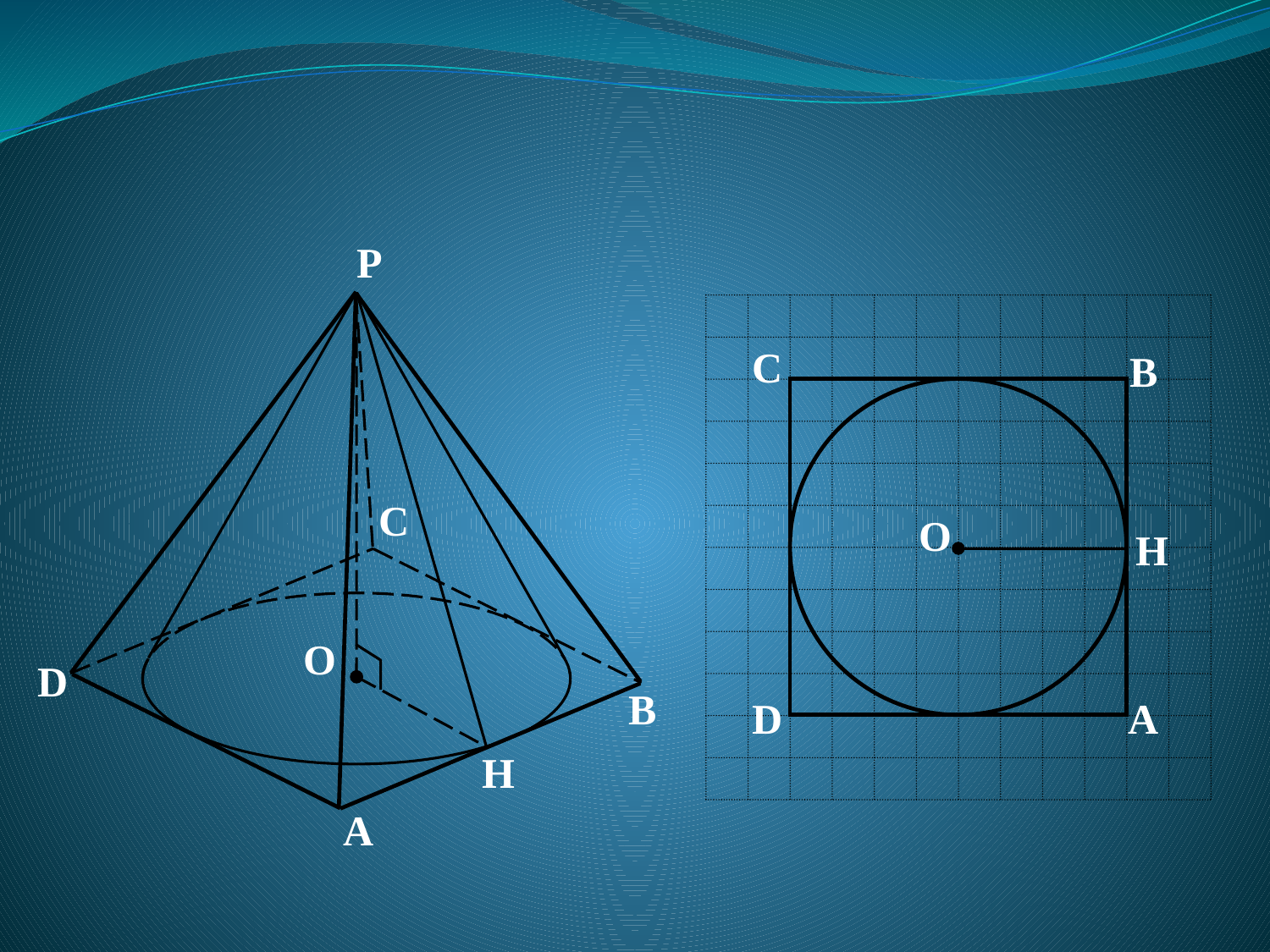

P

C
O
D
B
H
A

C
B

O
H

D
A